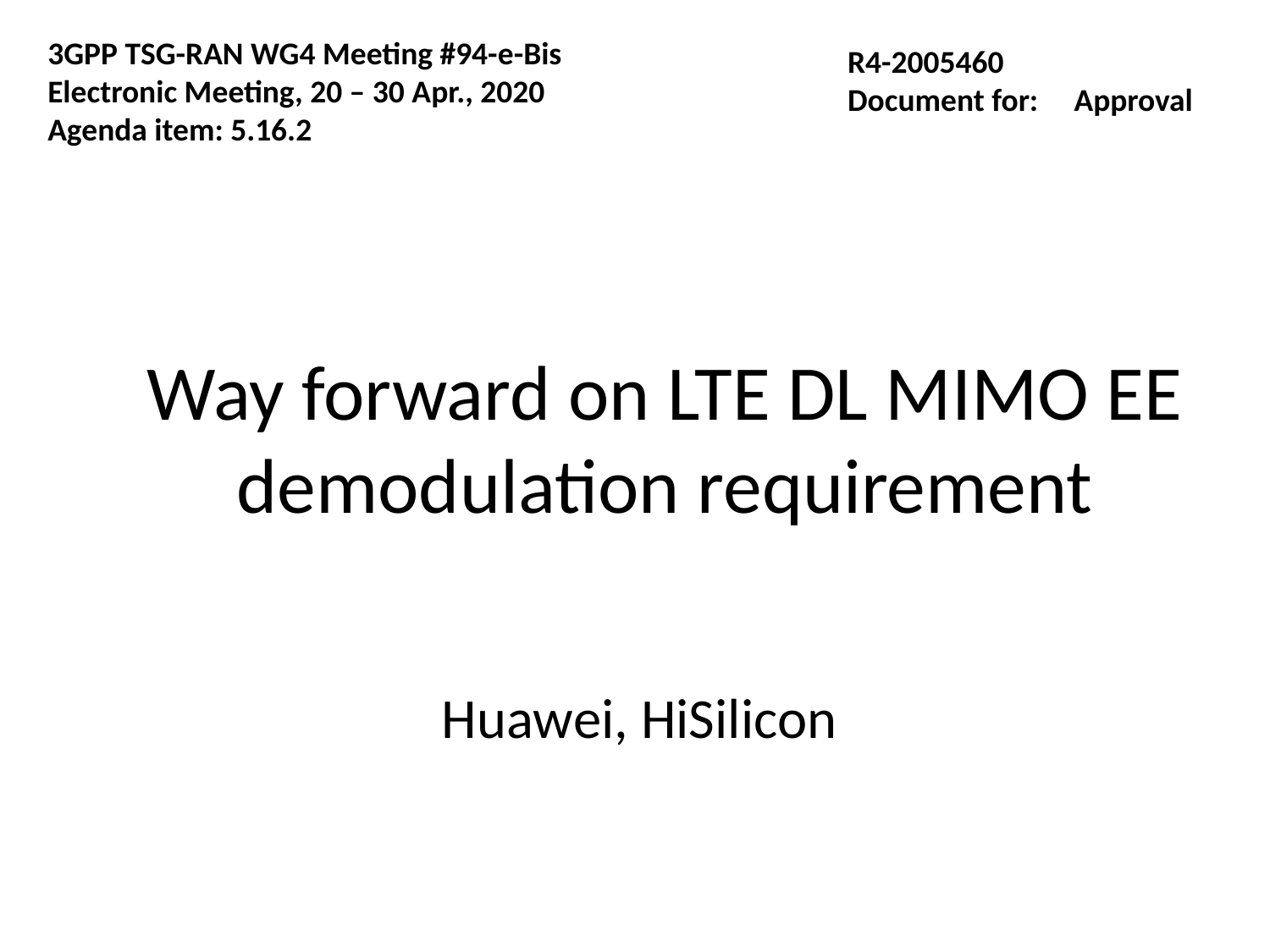

# 3GPP TSG-RAN WG4 Meeting #94-e-Bis Electronic Meeting, 20 – 30 Apr., 2020 Agenda item: 5.16.2
R4-2005460
Document for:     Approval

Way forward on LTE DL MIMO EE demodulation requirement
Huawei, HiSilicon